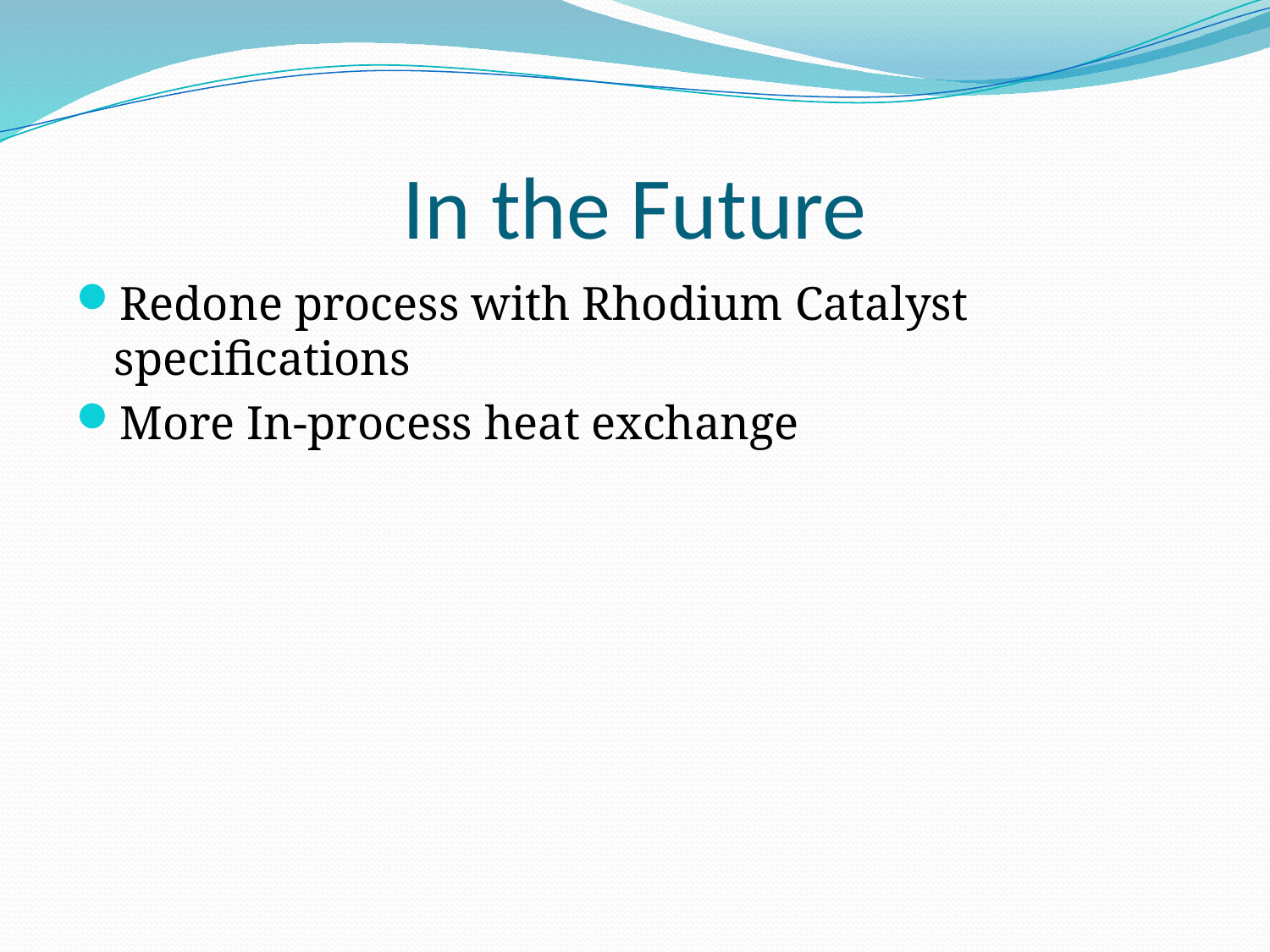

# In the Future
Redone process with Rhodium Catalyst specifications
More In-process heat exchange